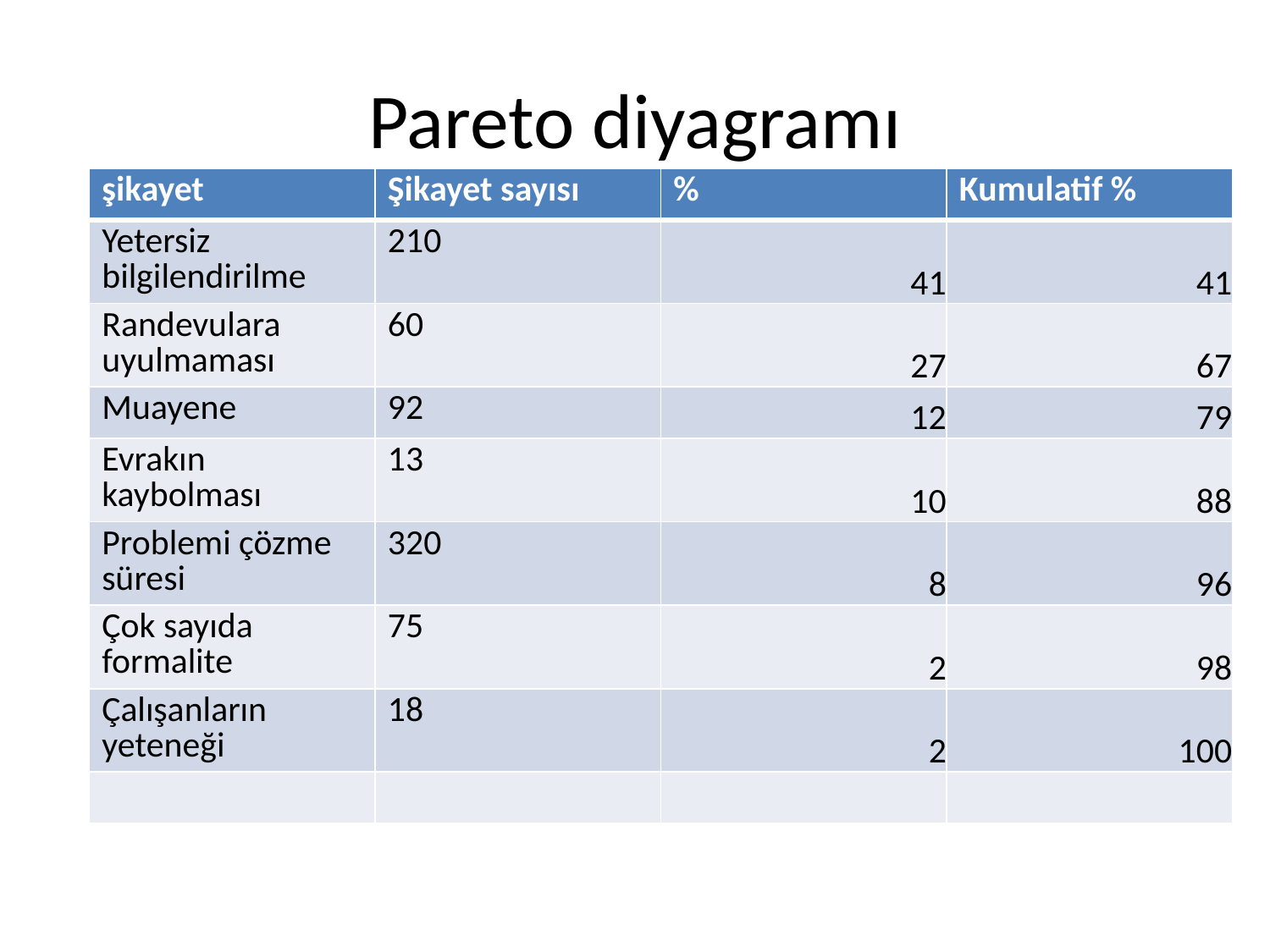

# Pareto diyagramı
| şikayet | Şikayet sayısı | % | Kumulatif % |
| --- | --- | --- | --- |
| Yetersiz bilgilendirilme | 210 | 41 | 41 |
| Randevulara uyulmaması | 60 | 27 | 67 |
| Muayene | 92 | 12 | 79 |
| Evrakın kaybolması | 13 | 10 | 88 |
| Problemi çözme süresi | 320 | 8 | 96 |
| Çok sayıda formalite | 75 | 2 | 98 |
| Çalışanların yeteneği | 18 | 2 | 100 |
|  |  |  |  |